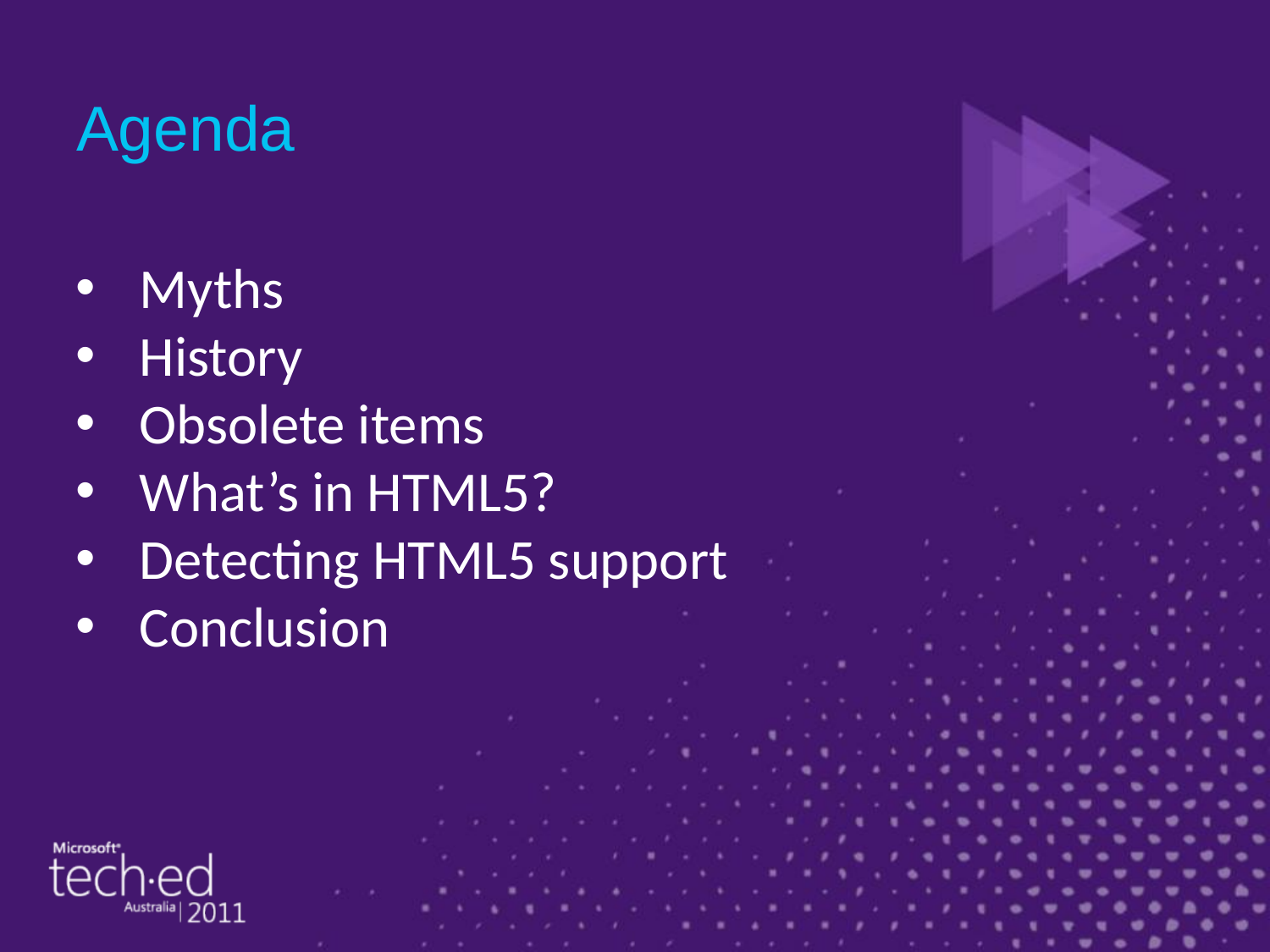

# Agenda
Myths
History
Obsolete items
What’s in HTML5?
Detecting HTML5 support
Conclusion